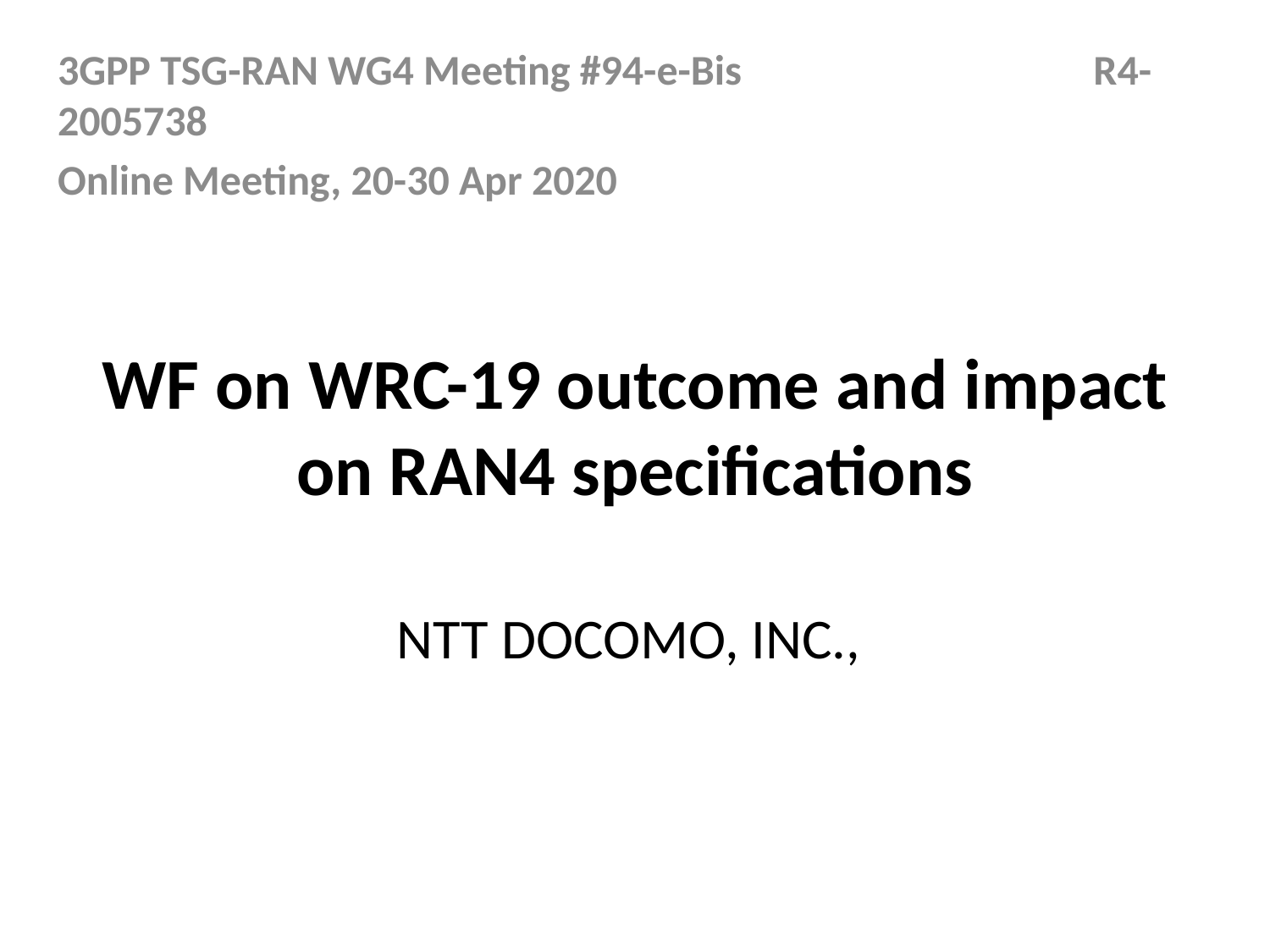

3GPP TSG-RAN WG4 Meeting #94-e-Bis    	　　　　　　 R4-2005738
Online Meeting, 20-30 Apr 2020
# WF on WRC-19 outcome and impact on RAN4 specifications
NTT DOCOMO, INC.,